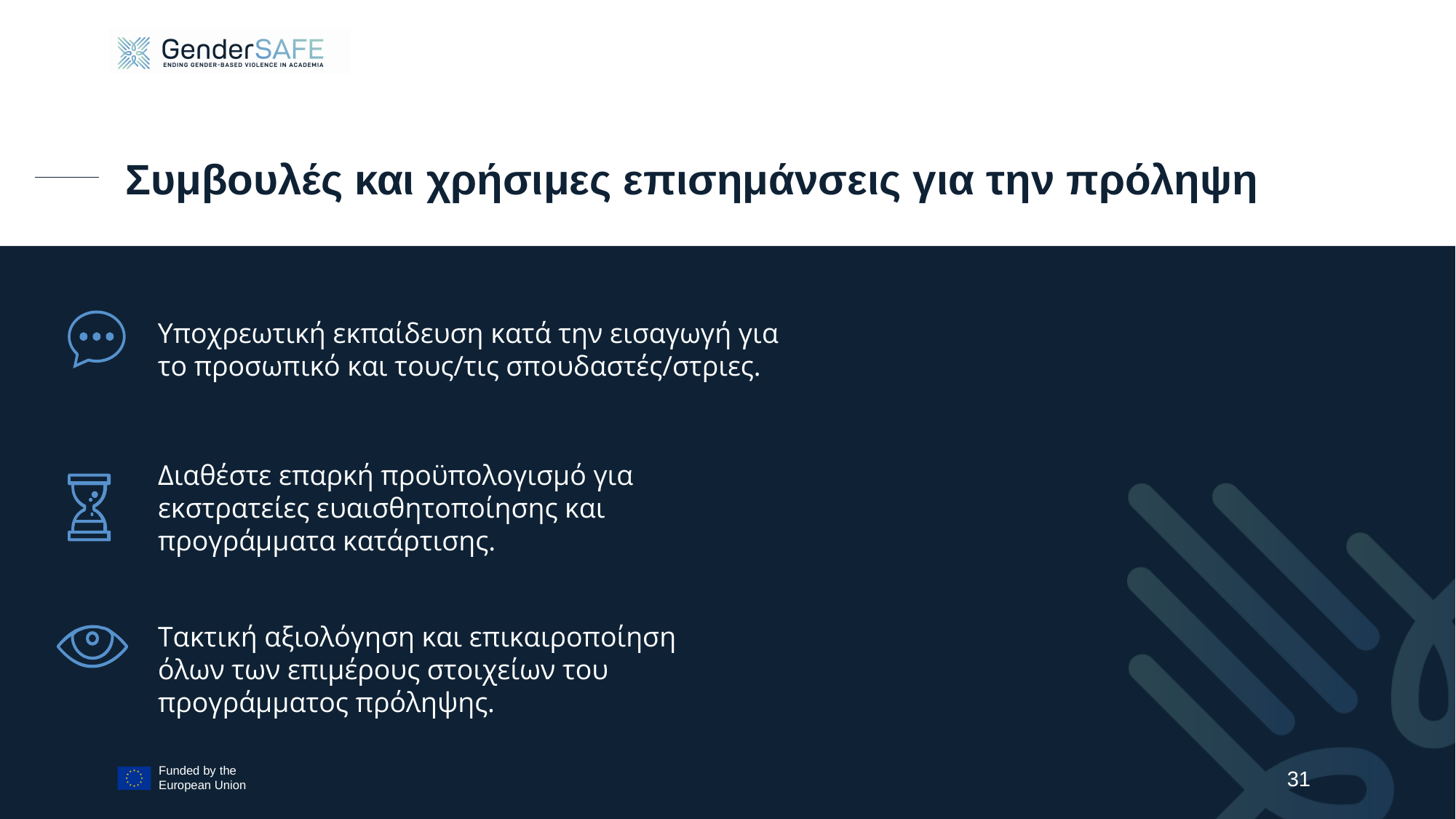

# Συμβουλές και χρήσιμες επισημάνσεις για την πρόληψη

Υποχρεωτική εκπαίδευση κατά την εισαγωγή για το προσωπικό και τους/τις σπουδαστές/στριες.
Διαθέστε επαρκή προϋπολογισμό για εκστρατείες ευαισθητοποίησης και προγράμματα κατάρτισης.

Τακτική αξιολόγηση και επικαιροποίηση όλων των επιμέρους στοιχείων του προγράμματος πρόληψης.